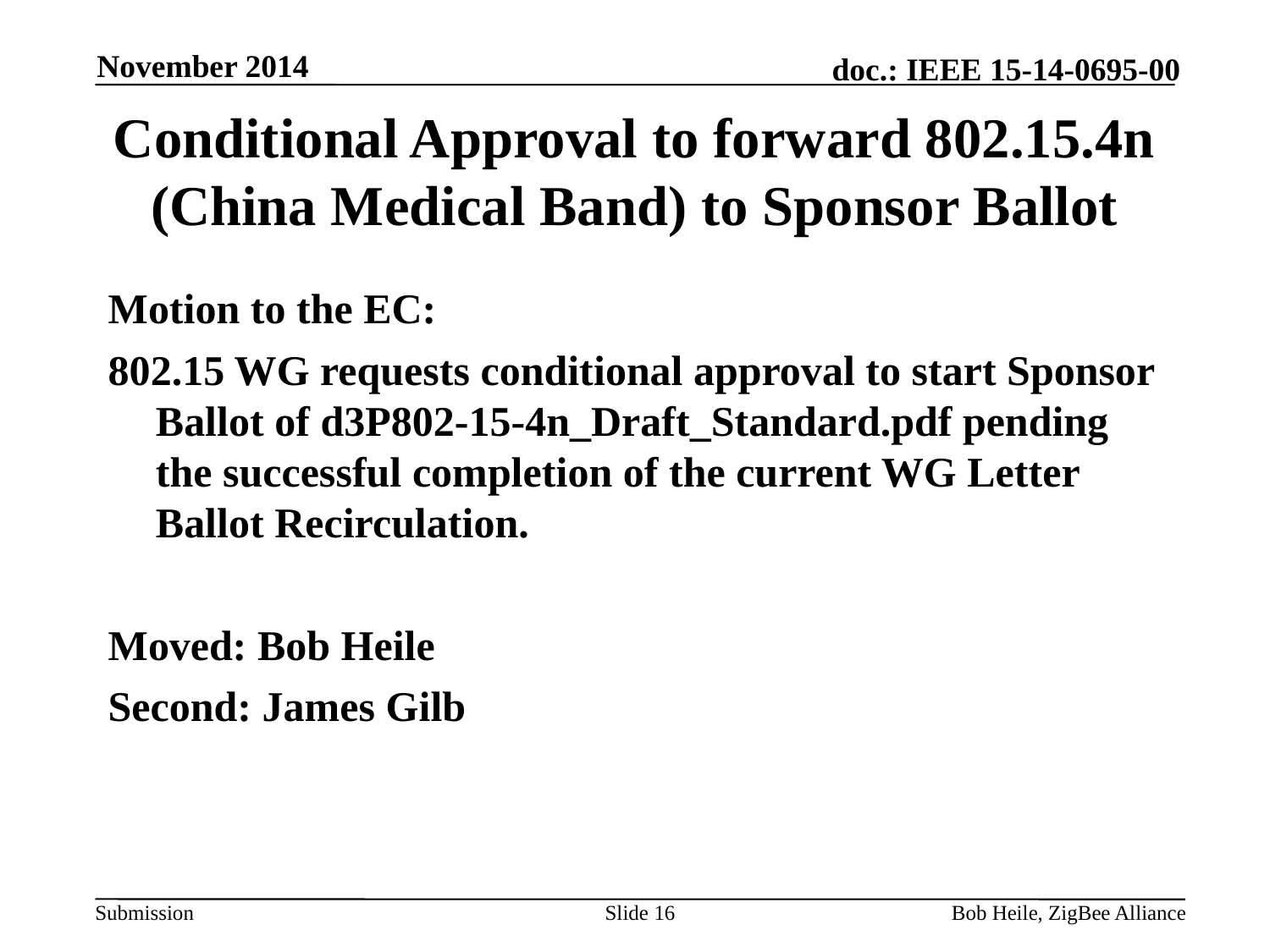

November 2014
# Conditional Approval to forward 802.15.4n (China Medical Band) to Sponsor Ballot
Motion to the EC:
802.15 WG requests conditional approval to start Sponsor Ballot of d3P802-15-4n_Draft_Standard.pdf pending the successful completion of the current WG Letter Ballot Recirculation.

Moved: Bob Heile
Second: James Gilb

Slide 16
Bob Heile, ZigBee Alliance